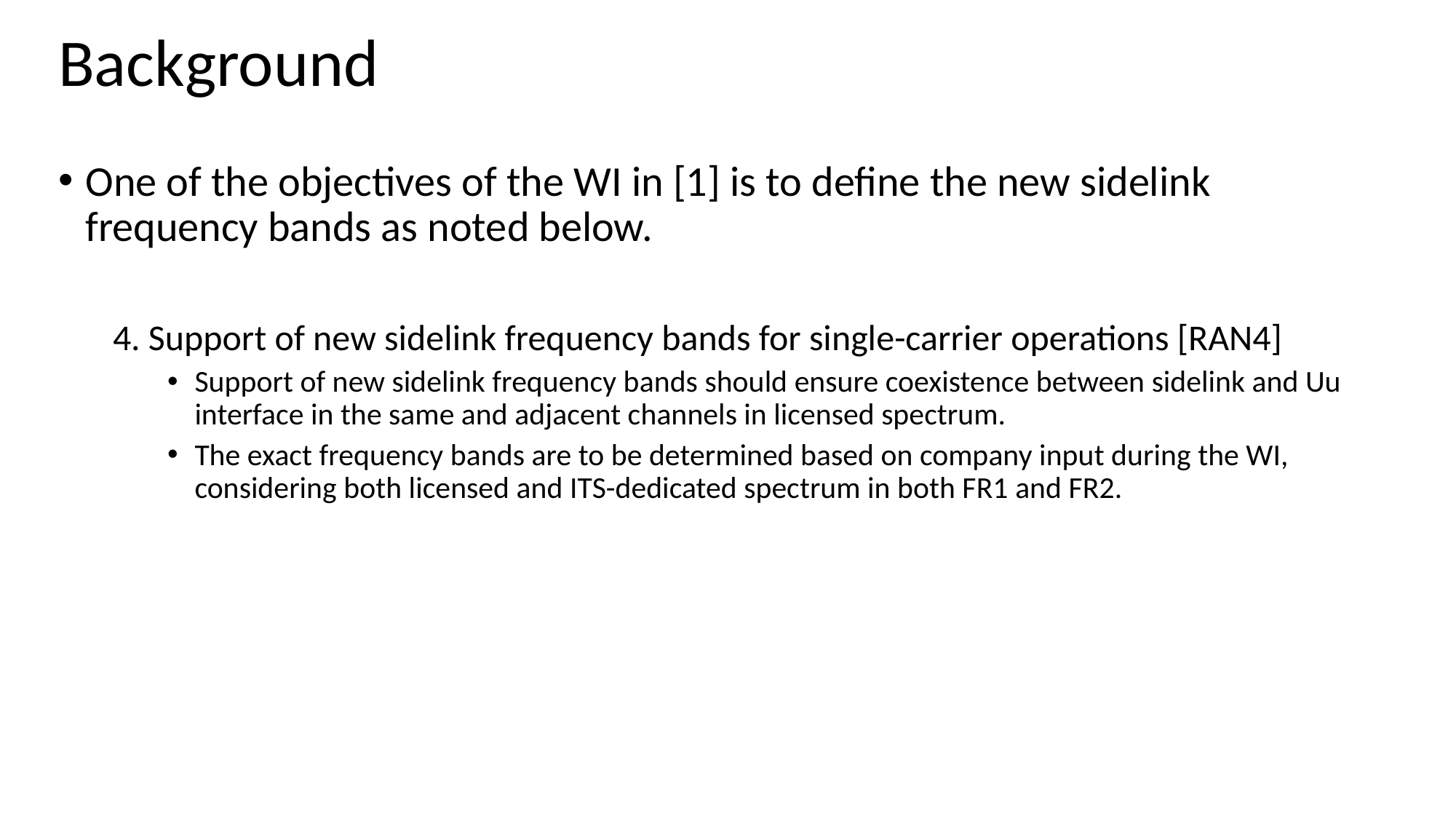

# Background
One of the objectives of the WI in [1] is to define the new sidelink frequency bands as noted below.

4. Support of new sidelink frequency bands for single-carrier operations [RAN4]
Support of new sidelink frequency bands should ensure coexistence between sidelink and Uu interface in the same and adjacent channels in licensed spectrum.
The exact frequency bands are to be determined based on company input during the WI, considering both licensed and ITS-dedicated spectrum in both FR1 and FR2.